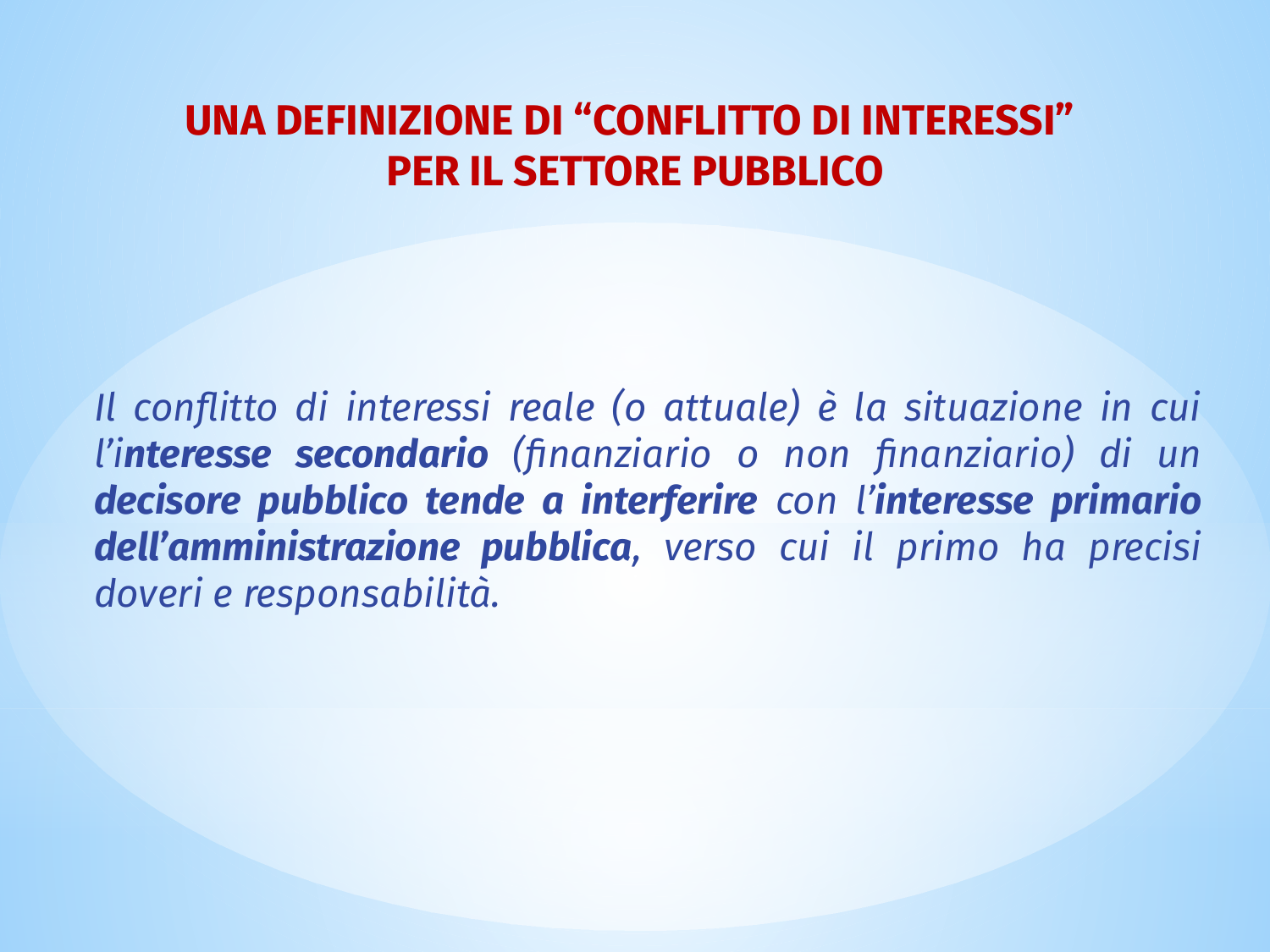

# UNA DEFINIZIONE DI “CONFLITTO DI INTERESSI” PER IL SETTORE PUBBLICO
Il conflitto di interessi reale (o attuale) è la situazione in cui l’interesse secondario (finanziario o non finanziario) di un decisore pubblico tende a interferire con l’interesse primario dell’amministrazione pubblica, verso cui il primo ha precisi doveri e responsabilità.